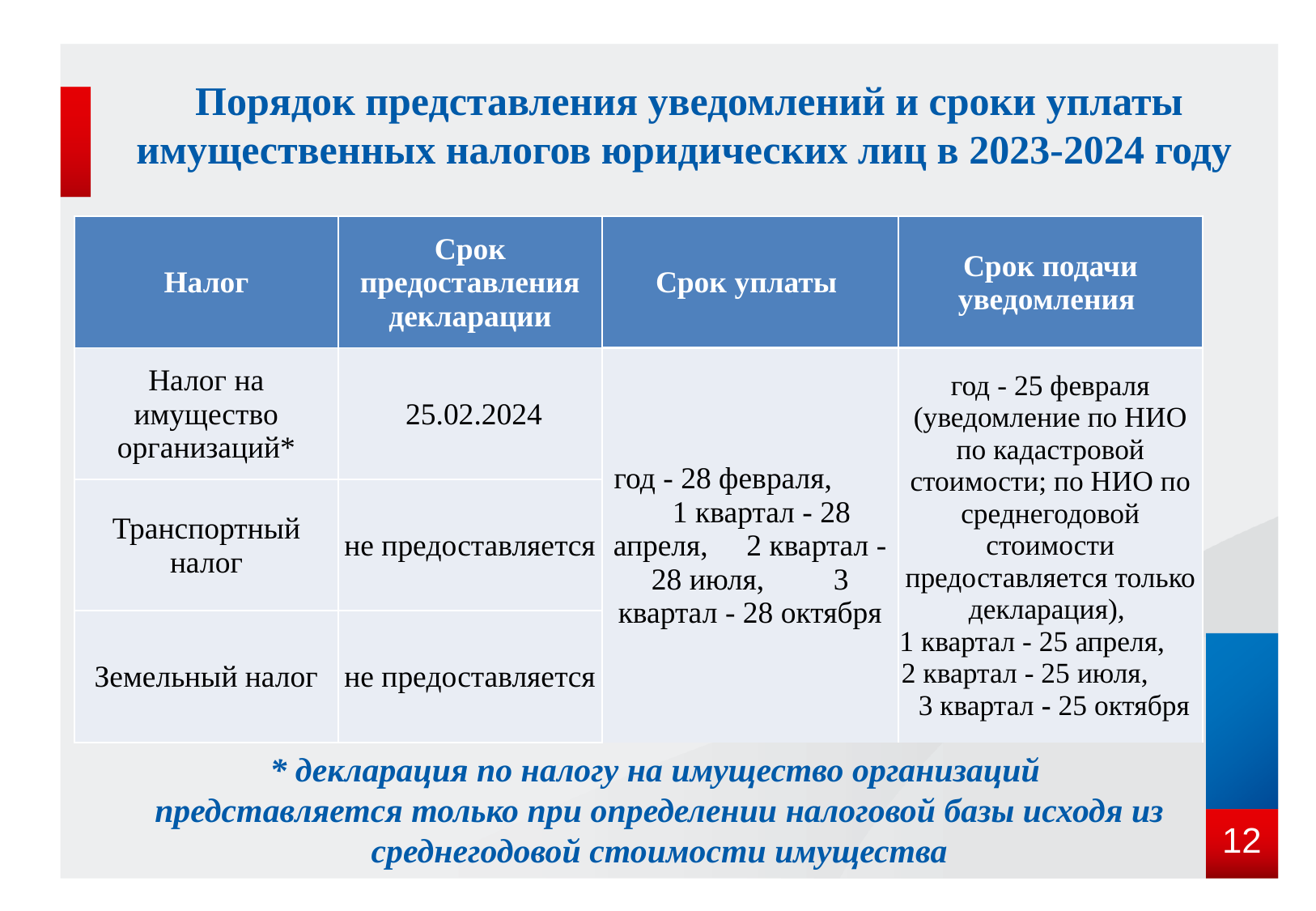

# Порядок представления уведомлений и сроки уплаты имущественных налогов юридических лиц в 2023-2024 году
| Налог | Срок предоставления декларации | Срок уплаты | Срок подачи уведомления |
| --- | --- | --- | --- |
| Налог на имущество организаций\* | 25.02.2024 | год - 28 февраля, 1 квартал - 28 апреля, 2 квартал - 28 июля, 3 квартал - 28 октября | год - 25 февраля (уведомление по НИО по кадастровой стоимости; по НИО по среднегодовой стоимости предоставляется только декларация), 1 квартал - 25 апреля, 2 квартал - 25 июля, 3 квартал - 25 октября |
| Транспортный налог | не предоставляется |  |  |
| Земельный налог | не предоставляется |  |  |
* декларация по налогу на имущество организаций  представляется только при определении налоговой базы исходя из среднегодовой стоимости имущества

12